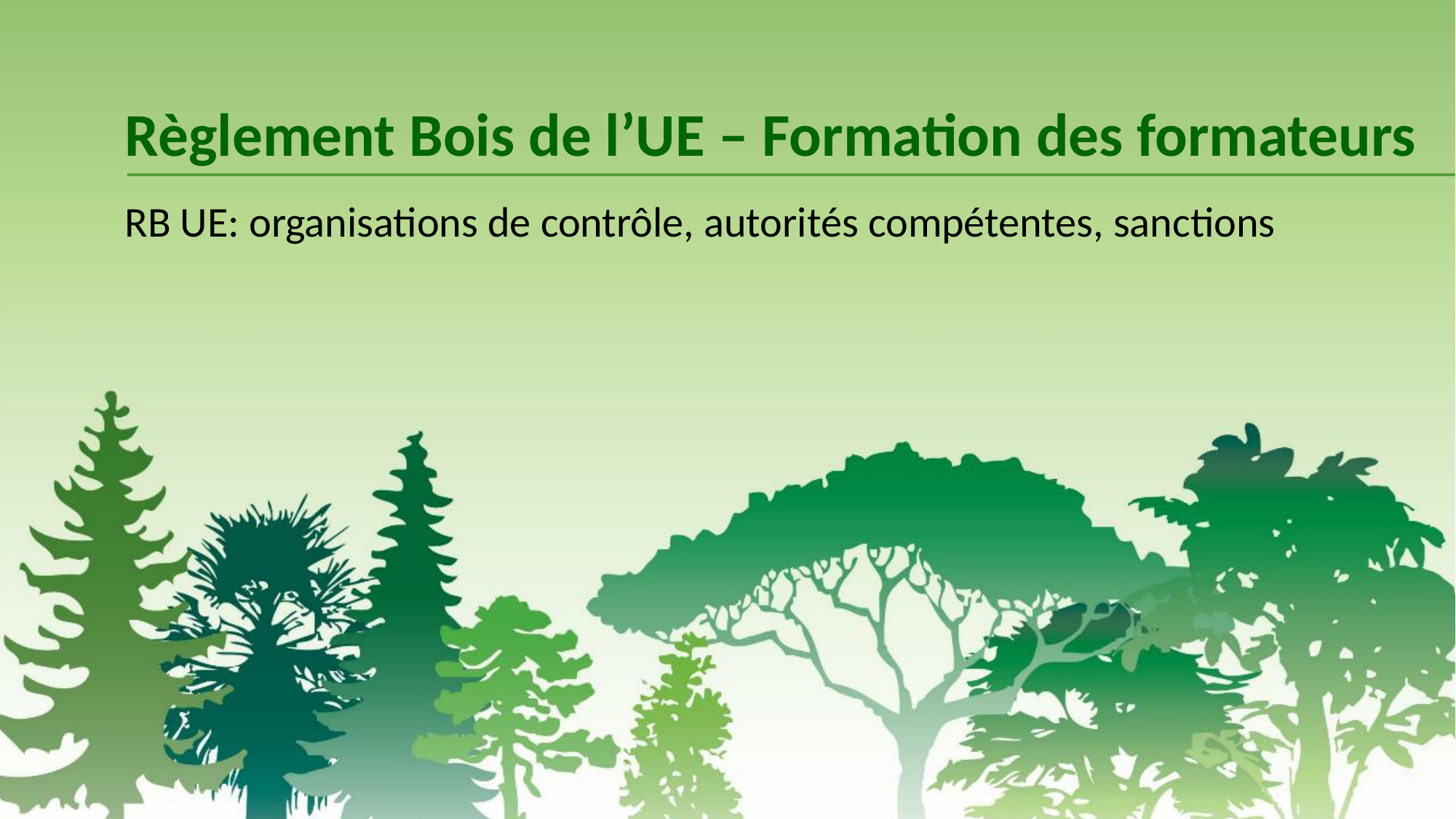

# Règlement Bois de l’UE – Formation des formateurs
RB UE: organisations de contrôle, autorités compétentes, sanctions
2